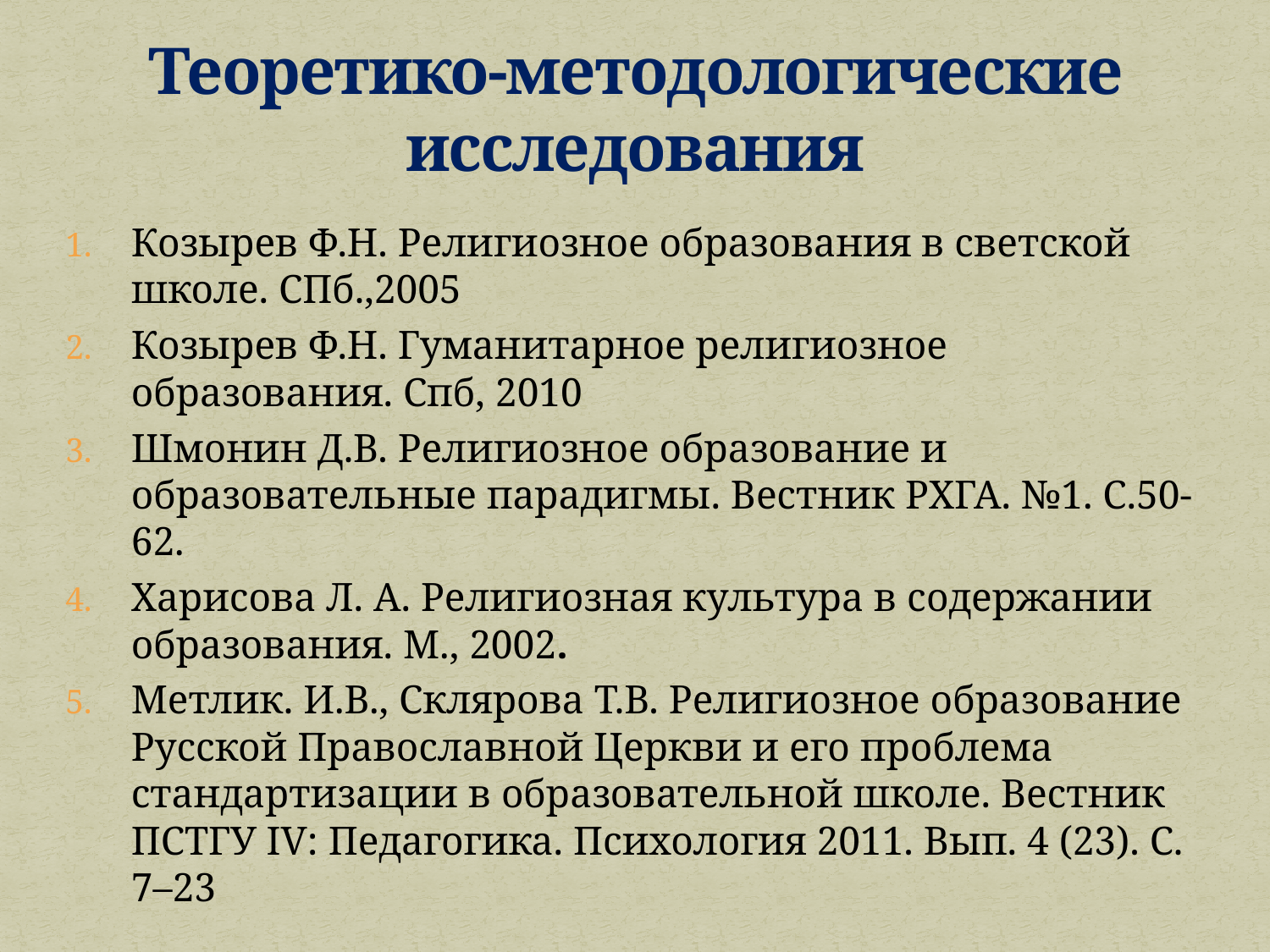

# Теоретико-методологические исследования
Козырев Ф.Н. Религиозное образования в светской школе. СПб.,2005
Козырев Ф.Н. Гуманитарное религиозное образования. Спб, 2010
Шмонин Д.В. Религиозное образование и образовательные парадигмы. Вестник РХГА. №1. С.50-62.
Харисова Л. А. Религиозная культура в содержании образования. М., 2002.
Метлик. И.В., Склярова Т.В. Религиозное образование Русской Православной Церкви и его проблема стандартизации в образовательной школе. Вестник ПСТГУ IV: Педагогика. Психология 2011. Вып. 4 (23). С. 7–23